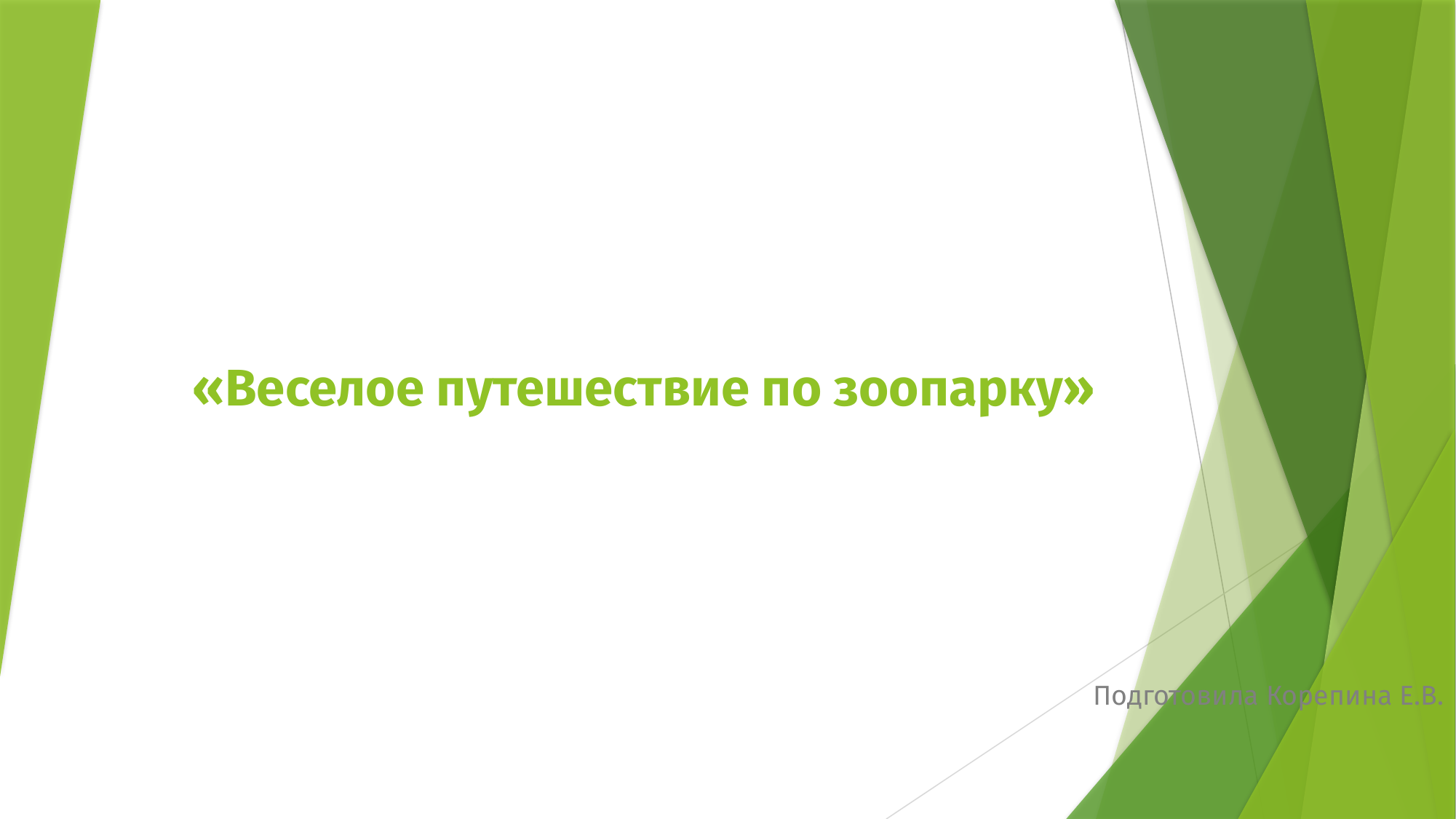

# «Веселое путешествие по зоопарку»
Подготовила Корепина Е.В.